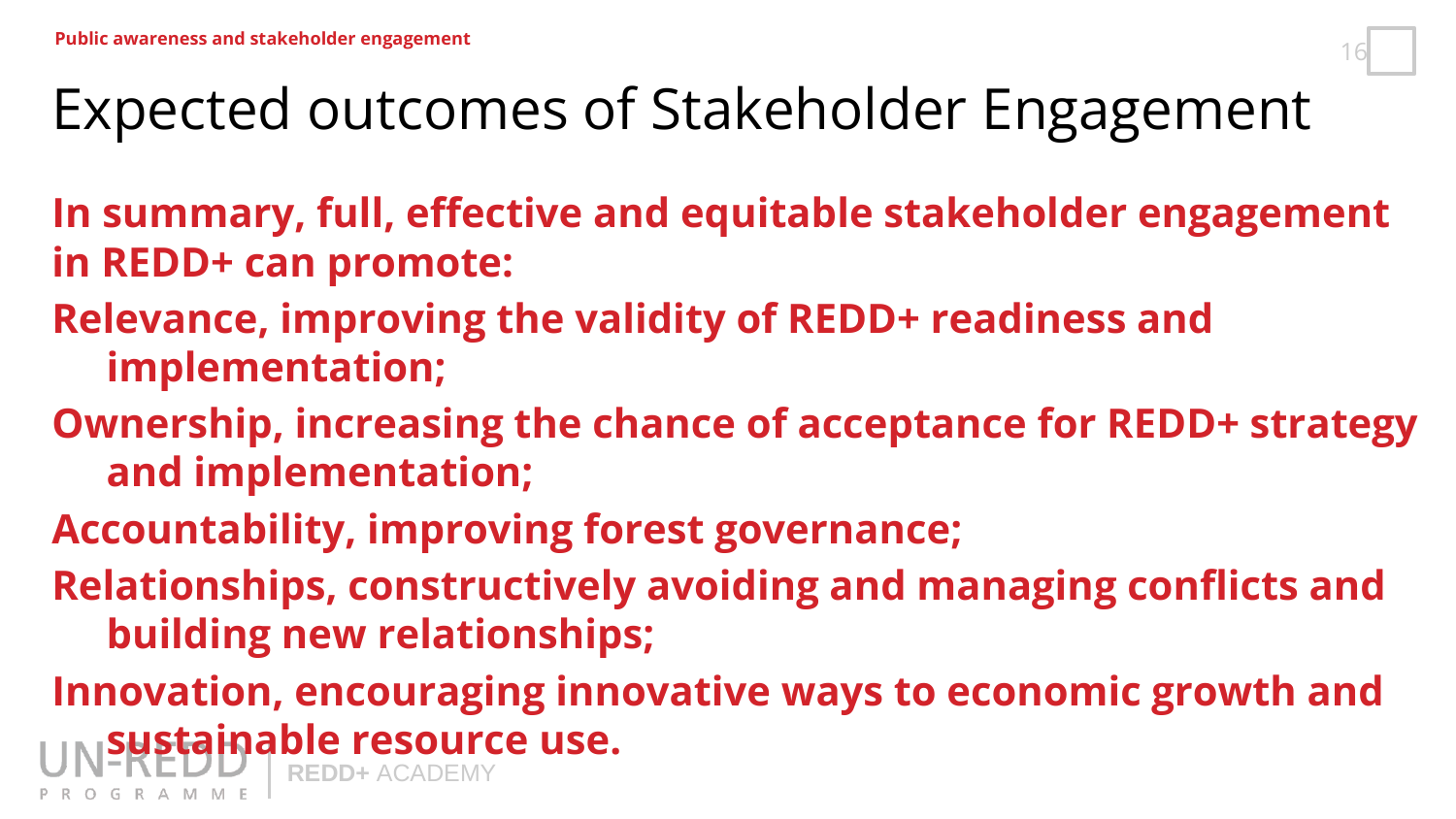

Public awareness and stakeholder engagement
Expected outcomes of Stakeholder Engagement
In summary, full, effective and equitable stakeholder engagement in REDD+ can promote:
Relevance, improving the validity of REDD+ readiness and implementation;
Ownership, increasing the chance of acceptance for REDD+ strategy and implementation;
Accountability, improving forest governance;
Relationships, constructively avoiding and managing conflicts and building new relationships;
Innovation, encouraging innovative ways to economic growth and sustainable resource use.